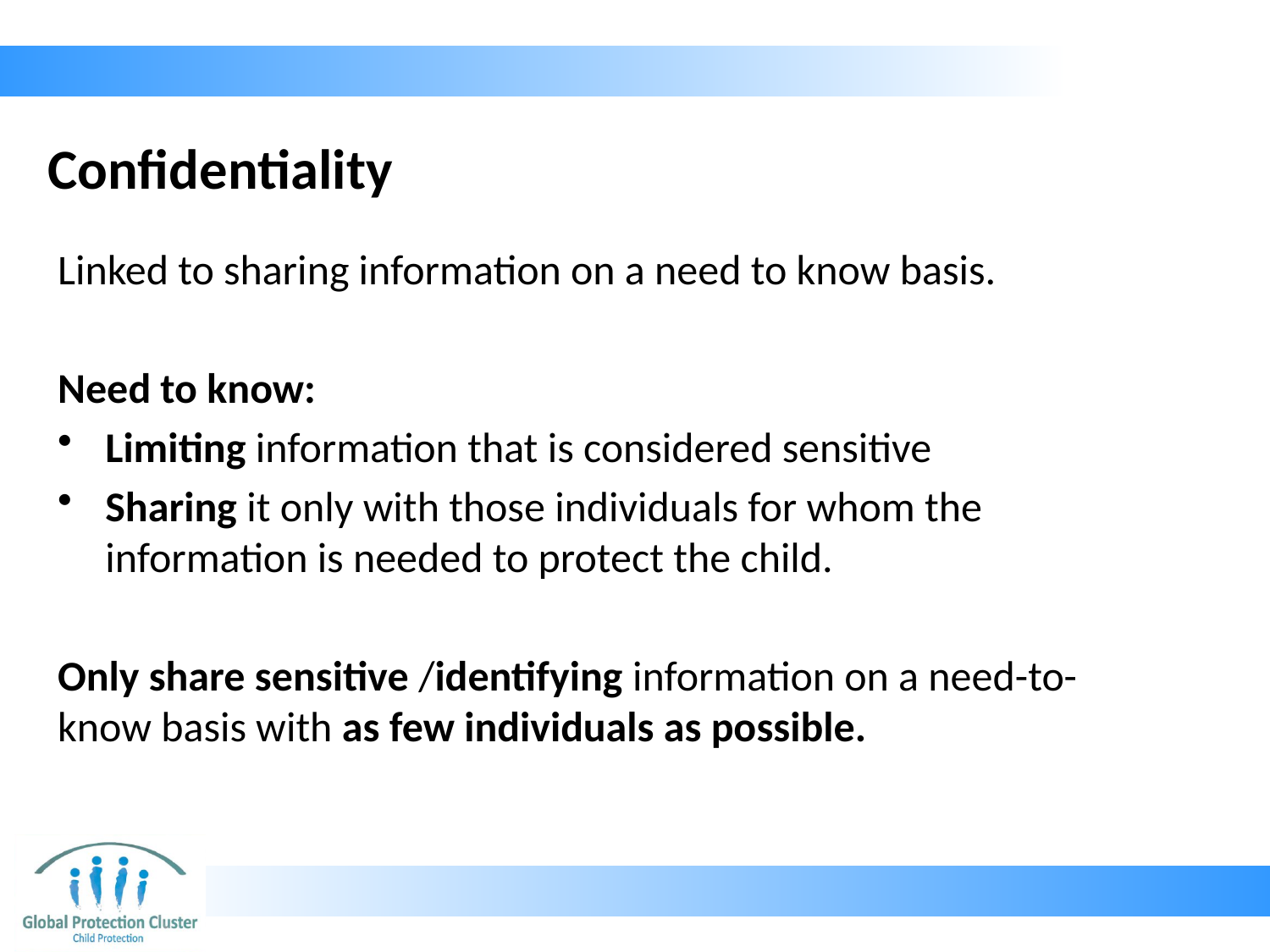

# Confidentiality
Linked to sharing information on a need to know basis.

Need to know:
Limiting information that is considered sensitive
Sharing it only with those individuals for whom the information is needed to protect the child.

Only share sensitive /identifying information on a need-to-know basis with as few individuals as possible.